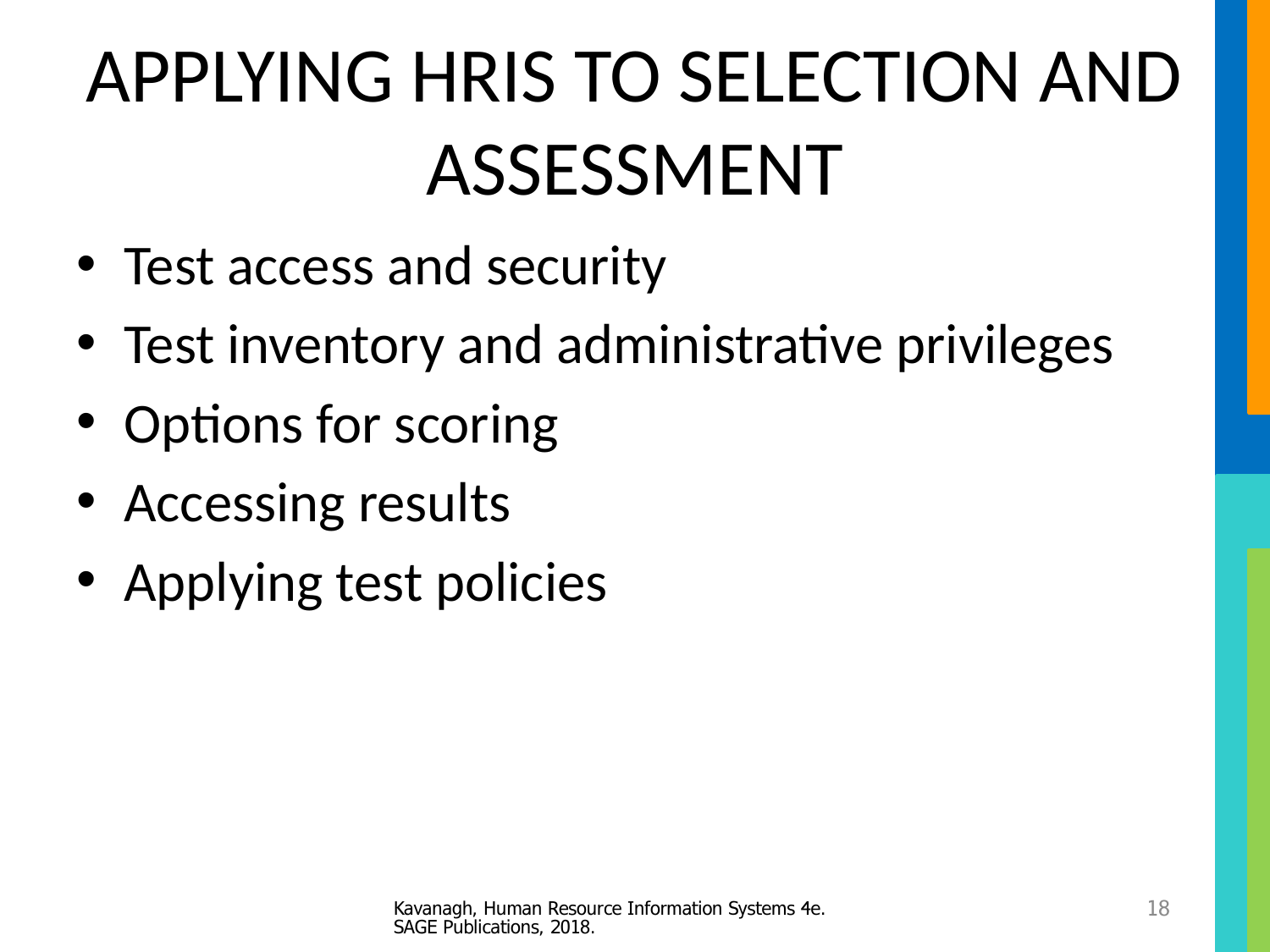

# APPLYING HRIS TO SELECTION AND ASSESSMENT
Test access and security
Test inventory and administrative privileges
Options for scoring
Accessing results
Applying test policies

Kavanagh, Human Resource Information Systems 4e. SAGE Publications, 2018.
18